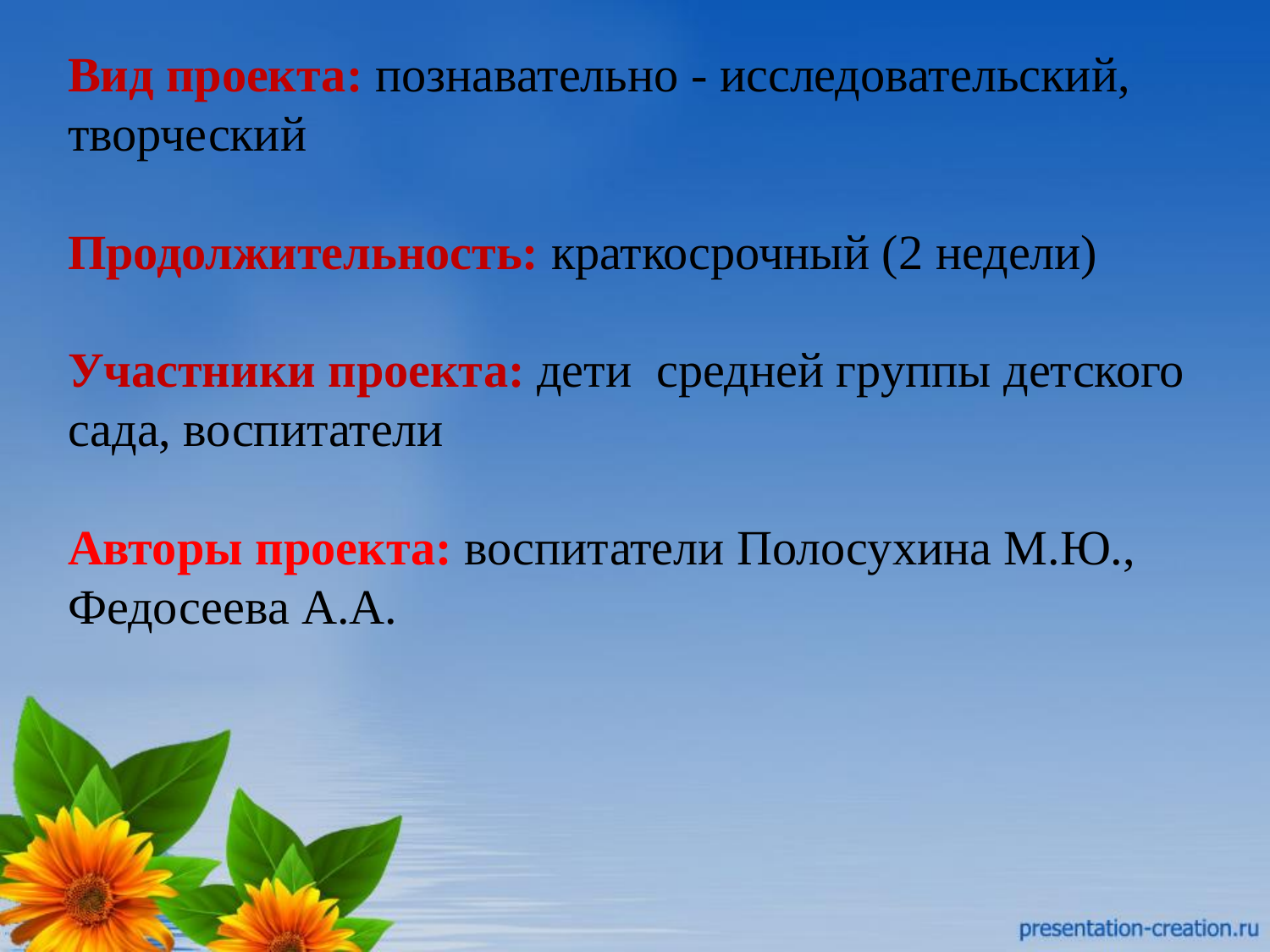

Вид проекта: познавательно - исследовательский, творческий

Продолжительность: краткосрочный (2 недели)

Участники проекта: дети  средней группы детского сада, воспитатели

Авторы проекта: воспитатели Полосухина М.Ю., Федосеева А.А.